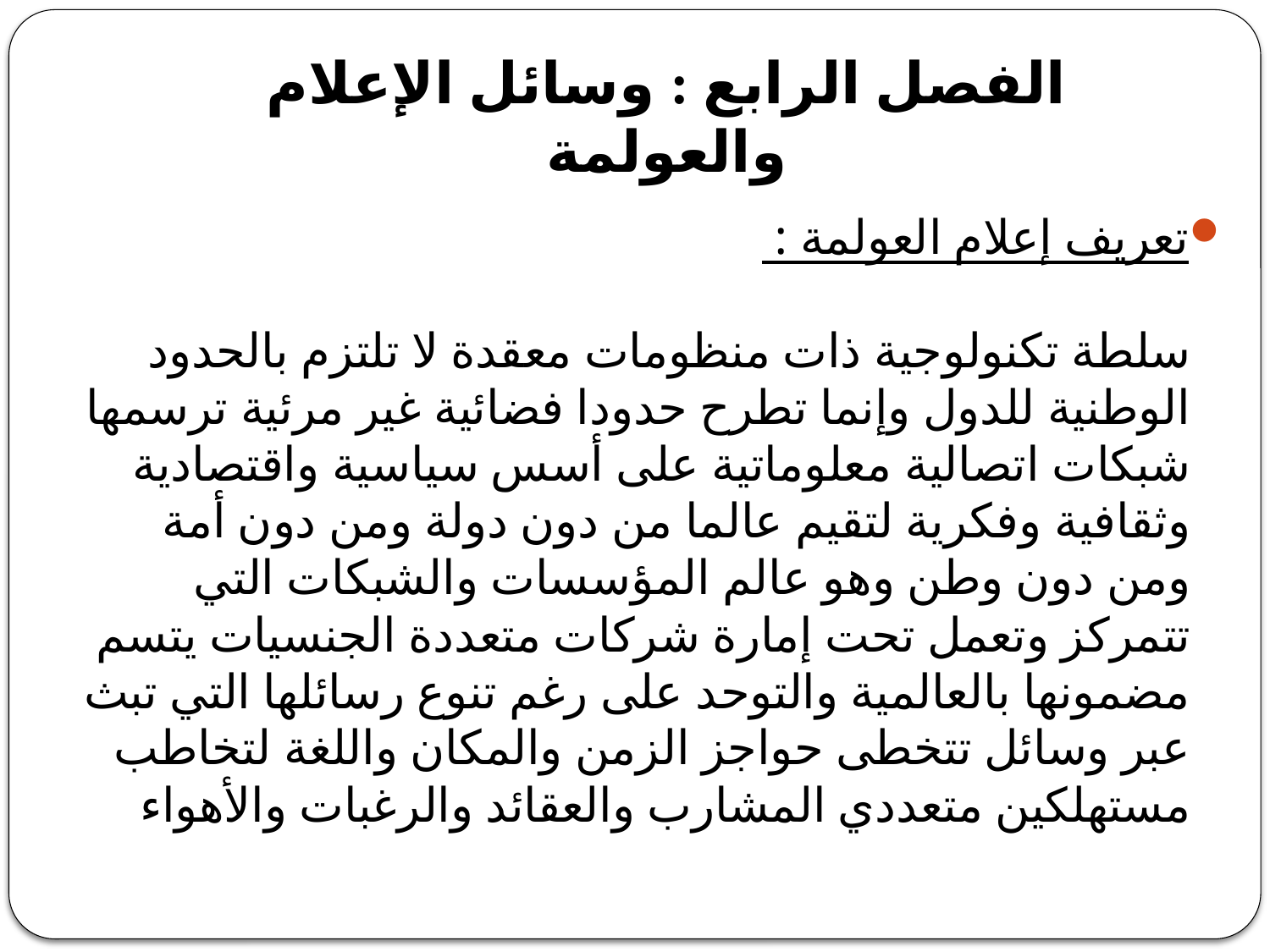

# الفصل الرابع : وسائل الإعلام والعولمة
تعريف إعلام العولمة : 
سلطة تكنولوجية ذات منظومات معقدة لا تلتزم بالحدود الوطنية للدول وإنما تطرح حدودا فضائية غير مرئية ترسمها شبكات اتصالية معلوماتية على أسس سياسية واقتصادية وثقافية وفكرية لتقيم عالما من دون دولة ومن دون أمة ومن دون وطن وهو عالم المؤسسات والشبكات التي تتمركز وتعمل تحت إمارة شركات متعددة الجنسيات يتسم مضمونها بالعالمية والتوحد على رغم تنوع رسائلها التي تبث عبر وسائل تتخطى حواجز الزمن والمكان واللغة لتخاطب مستهلكين متعددي المشارب والعقائد والرغبات والأهواء